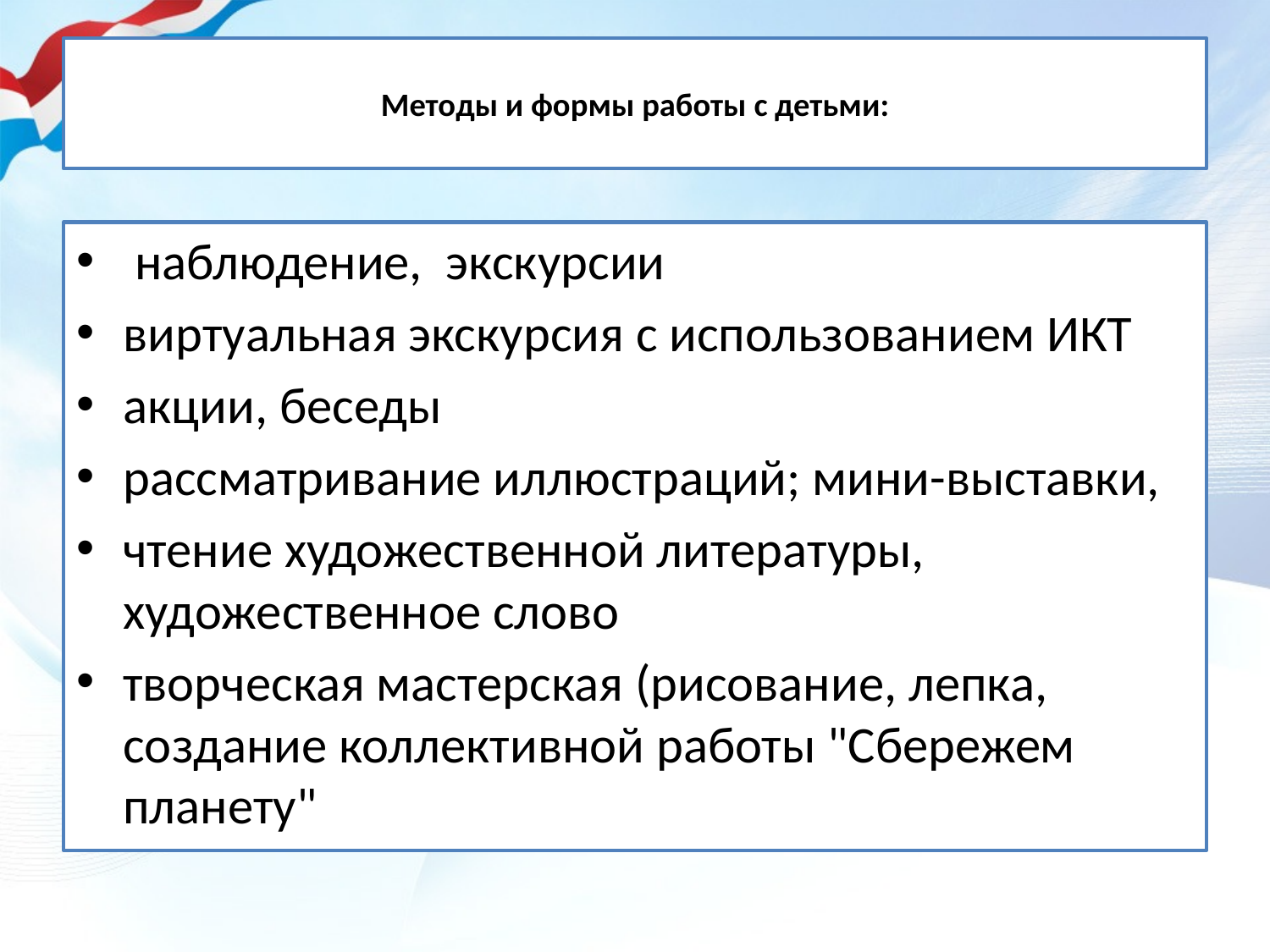

# Методы и формы работы с детьми:
 наблюдение,  экскурсии
виртуальная экскурсия с использованием ИКТ
акции, беседы
рассматривание иллюстраций; мини-выставки,
чтение художественной литературы, художественное слово
творческая мастерская (рисование, лепка,  создание коллективной работы "Сбережем планету"